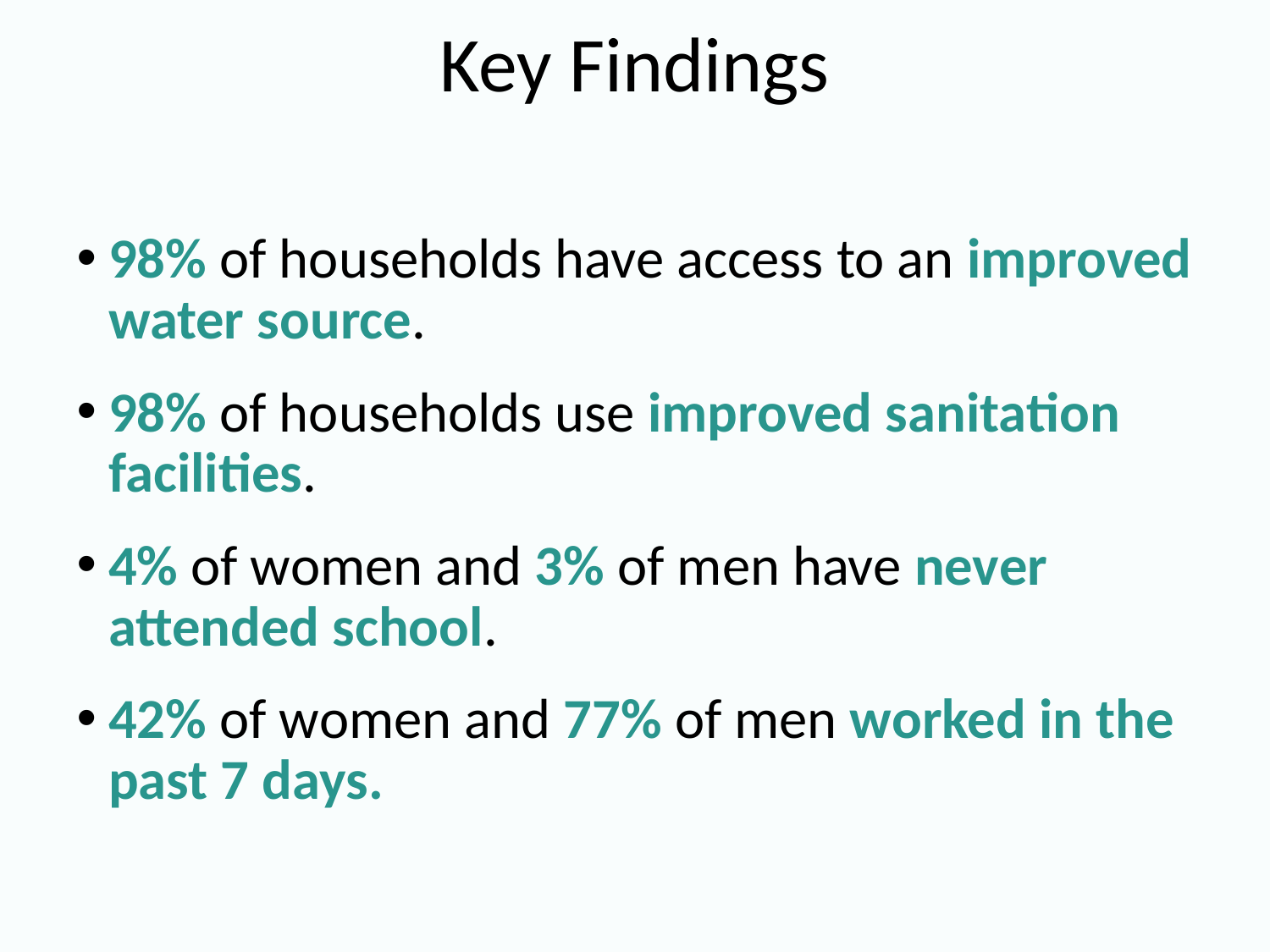

# Key Findings
98% of households have access to an improved water source.
98% of households use improved sanitation facilities.
4% of women and 3% of men have never attended school.
42% of women and 77% of men worked in the past 7 days.